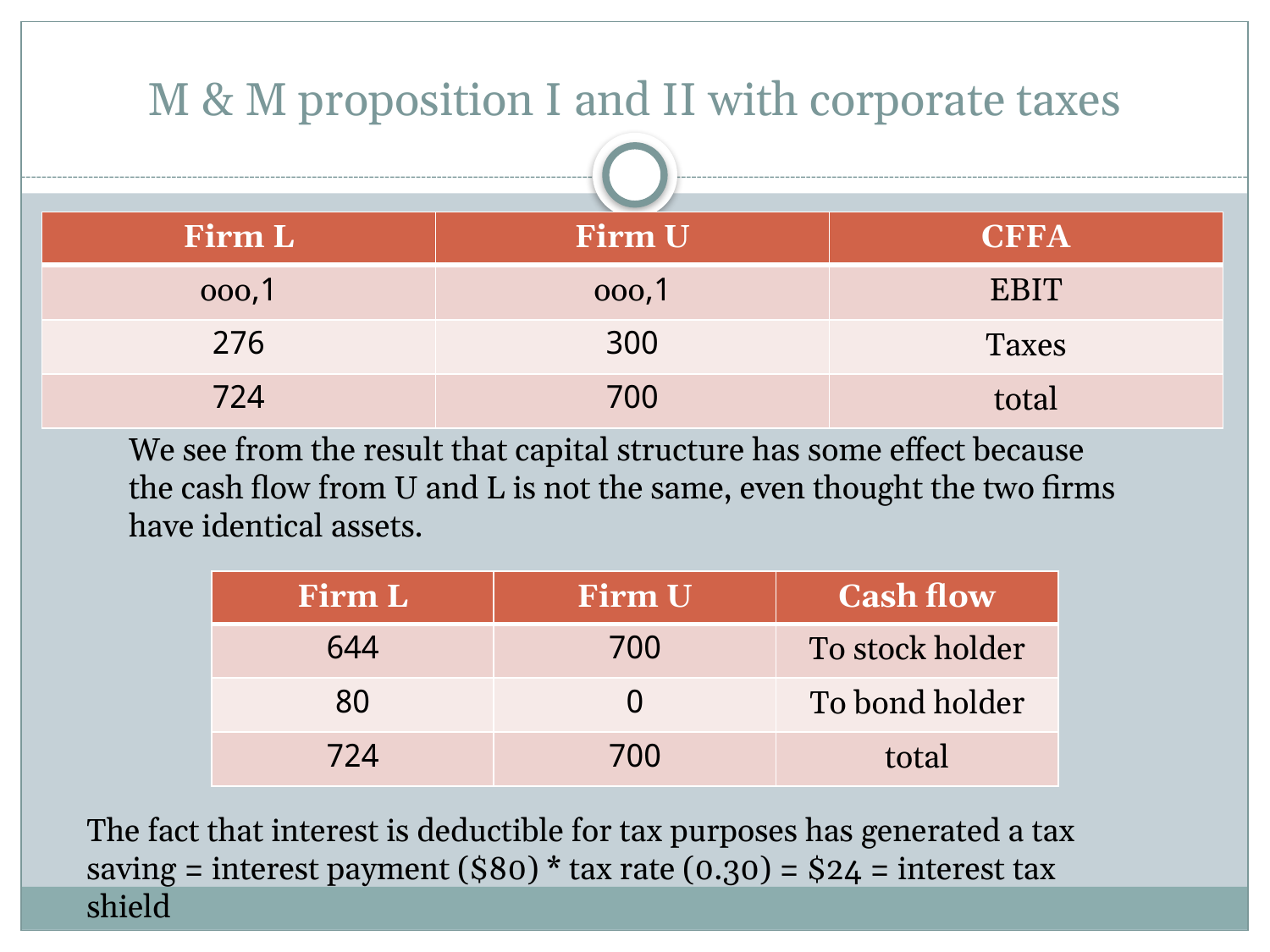

# M & M proposition I and II with corporate taxes
| Firm L | Firm U | CFFA |
| --- | --- | --- |
| 1,ooo | 1,ooo | EBIT |
| 276 | 300 | Taxes |
| 724 | 700 | total |
We see from the result that capital structure has some effect because the cash flow from U and L is not the same, even thought the two firms have identical assets.
| Firm L | Firm U | Cash flow |
| --- | --- | --- |
| 644 | 700 | To stock holder |
| 80 | 0 | To bond holder |
| 724 | 700 | total |
The fact that interest is deductible for tax purposes has generated a tax saving = interest payment ($80) * tax rate (0.30) = $24 = interest tax shield